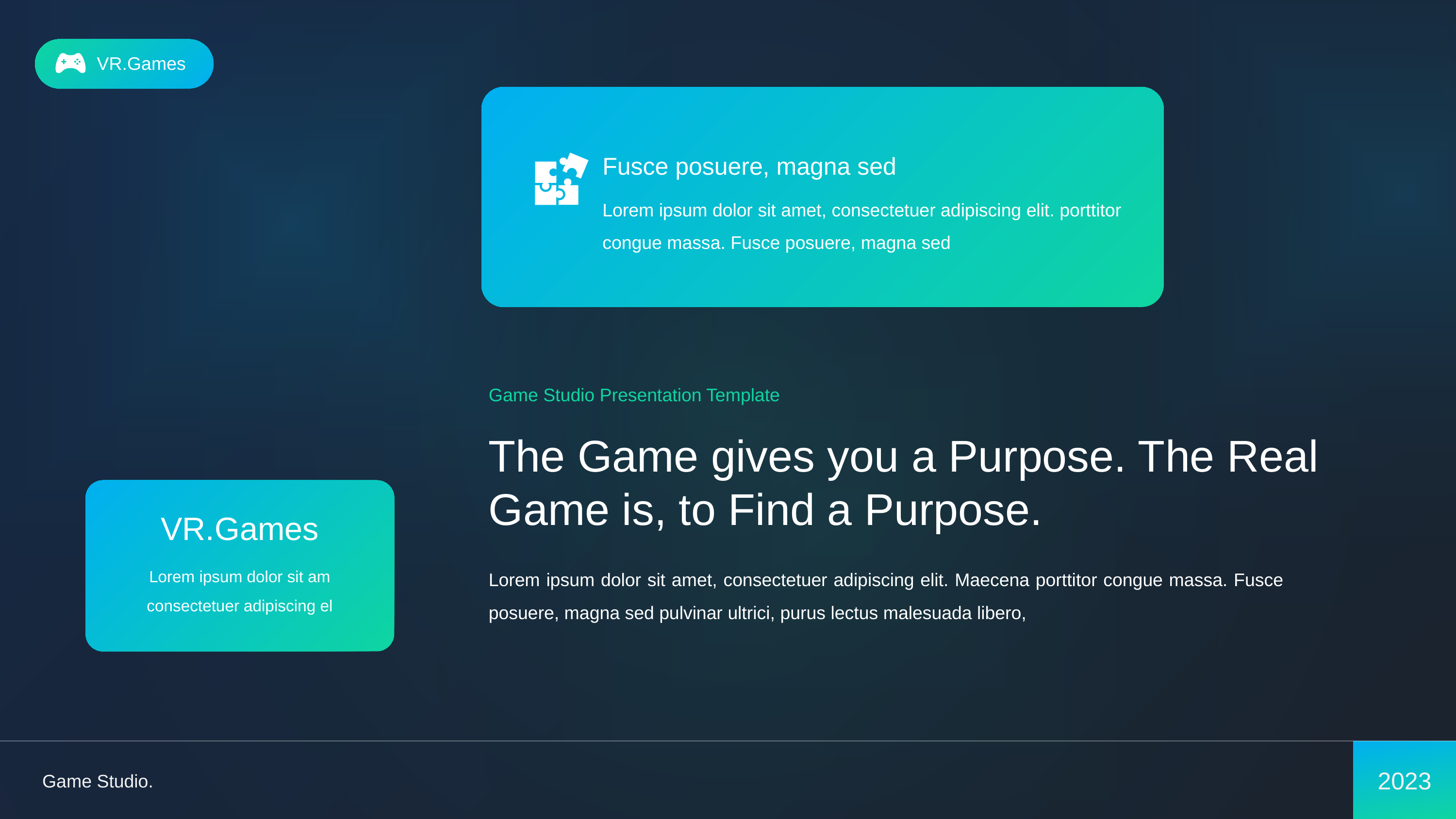

VR.Games

Fusce posuere, magna sed

Lorem ipsum dolor sit amet, consectetuer adipiscing elit. porttitor congue massa. Fusce posuere, magna sed
Game Studio Presentation Template
The Game gives you a Purpose. The Real Game is, to Find a Purpose.

VR.Games
Lorem ipsum dolor sit am consectetuer adipiscing el
Lorem ipsum dolor sit amet, consectetuer adipiscing elit. Maecena porttitor congue massa. Fusce posuere, magna sed pulvinar ultrici, purus lectus malesuada libero,
2023
Game Studio.